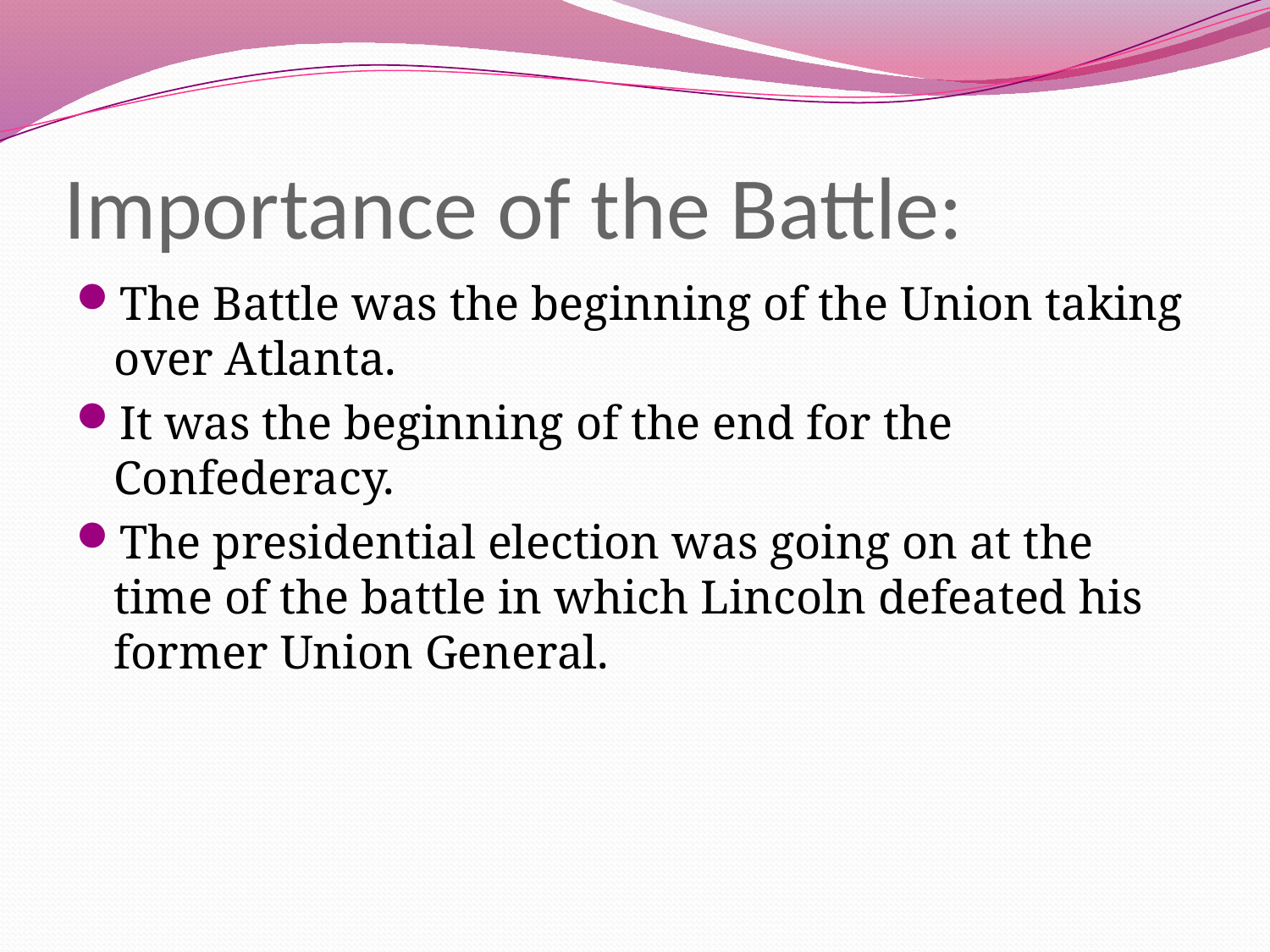

# Importance of the Battle:
The Battle was the beginning of the Union taking over Atlanta.
It was the beginning of the end for the Confederacy.
The presidential election was going on at the time of the battle in which Lincoln defeated his former Union General.